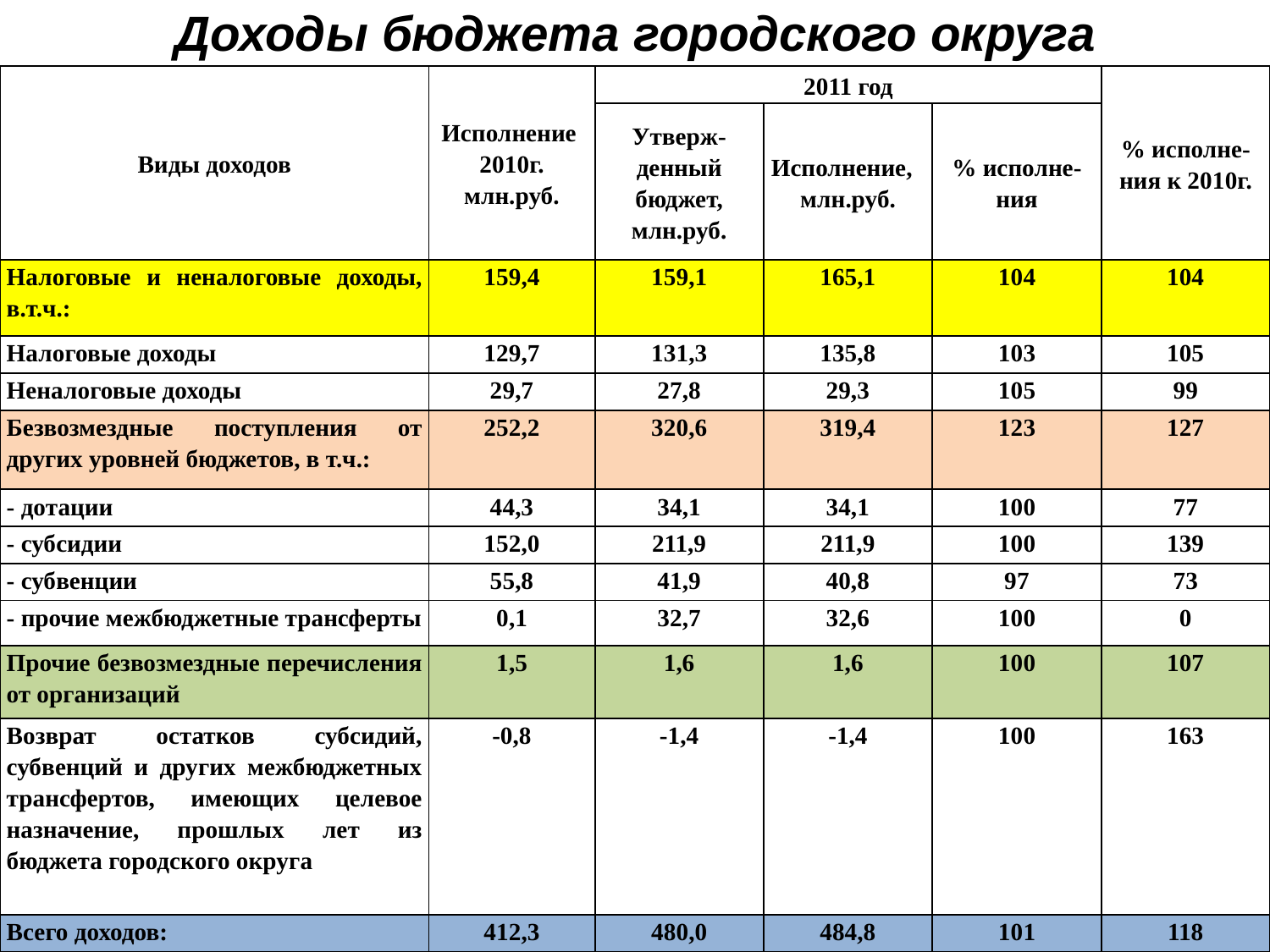

Доходы бюджета городского округа
| Виды доходов | Исполнение 2010г. млн.руб. | 2011 год |  |  | % исполне-ния к 2010г. |
| --- | --- | --- | --- | --- | --- |
|  |  | Утверж-денный бюджет, млн.руб. | Исполнение, млн.руб. | % исполне-ния |  |
| Налоговые и неналоговые доходы, в.т.ч.: | 159,4 | 159,1 | 165,1 | 104 | 104 |
| Налоговые доходы | 129,7 | 131,3 | 135,8 | 103 | 105 |
| Неналоговые доходы | 29,7 | 27,8 | 29,3 | 105 | 99 |
| Безвозмездные поступления от других уровней бюджетов, в т.ч.: | 252,2 | 320,6 | 319,4 | 123 | 127 |
| - дотации | 44,3 | 34,1 | 34,1 | 100 | 77 |
| - субсидии | 152,0 | 211,9 | 211,9 | 100 | 139 |
| - субвенции | 55,8 | 41,9 | 40,8 | 97 | 73 |
| - прочие межбюджетные трансферты | 0,1 | 32,7 | 32,6 | 100 | 0 |
| Прочие безвозмездные перечисления от организаций | 1,5 | 1,6 | 1,6 | 100 | 107 |
| Возврат остатков субсидий, субвенций и других межбюджетных трансфертов, имеющих целевое назначение, прошлых лет из бюджета городского округа | -0,8 | -1,4 | -1,4 | 100 | 163 |
| Всего доходов: | 412,3 | 480,0 | 484,8 | 101 | 118 |